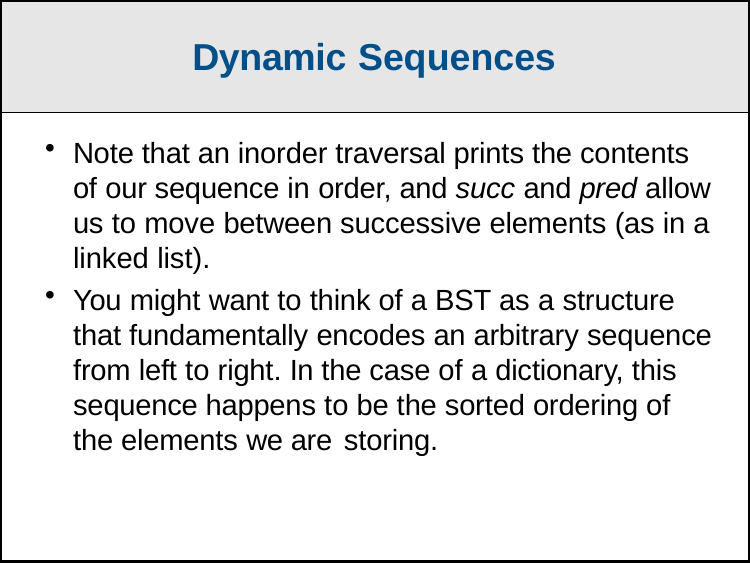

Dynamic Sequences
Note that an inorder traversal prints the contents  of our sequence in order, and succ and pred allow  us to move between successive elements (as in a  linked list).
You might want to think of a BST as a structure  that fundamentally encodes an arbitrary sequence  from left to right. In the case of a dictionary, this  sequence happens to be the sorted ordering of  the elements we are storing.